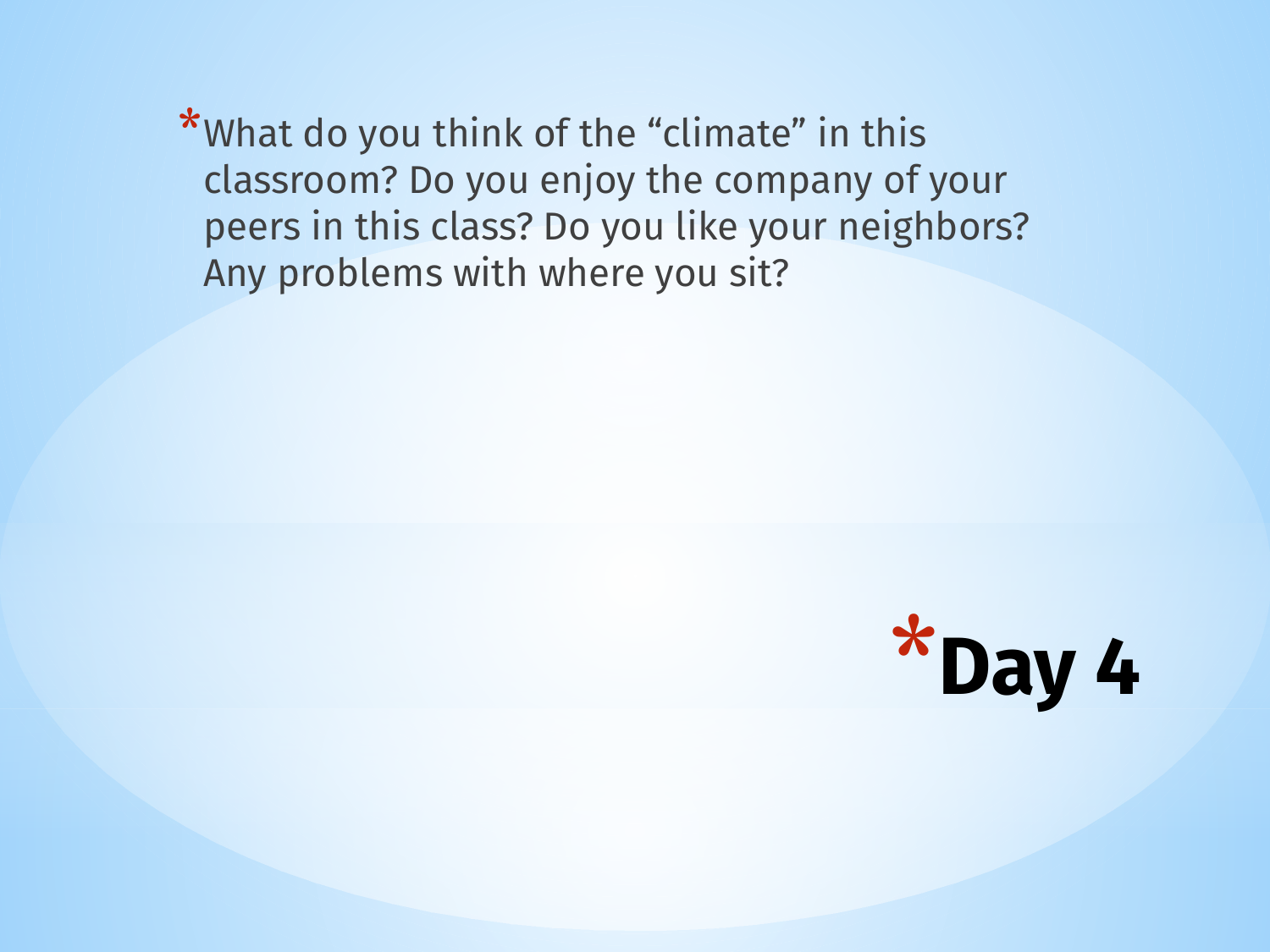

What do you think of the “climate” in this classroom? Do you enjoy the company of your peers in this class? Do you like your neighbors? Any problems with where you sit?
# Day 4